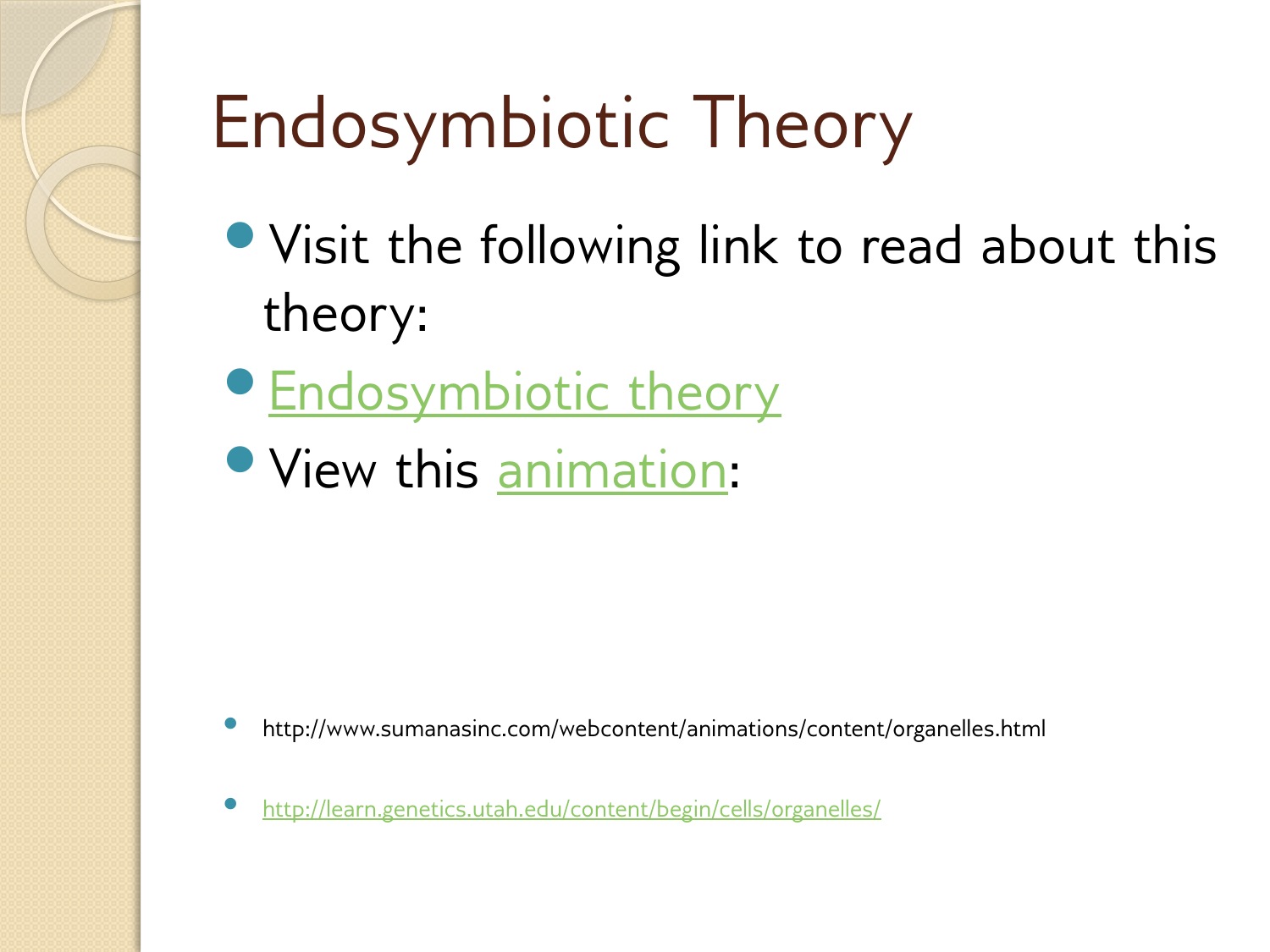

# Endosymbiotic Theory
Visit the following link to read about this theory:
Endosymbiotic theory
View this animation:

http://www.sumanasinc.com/webcontent/animations/content/organelles.html

http://learn.genetics.utah.edu/content/begin/cells/organelles/